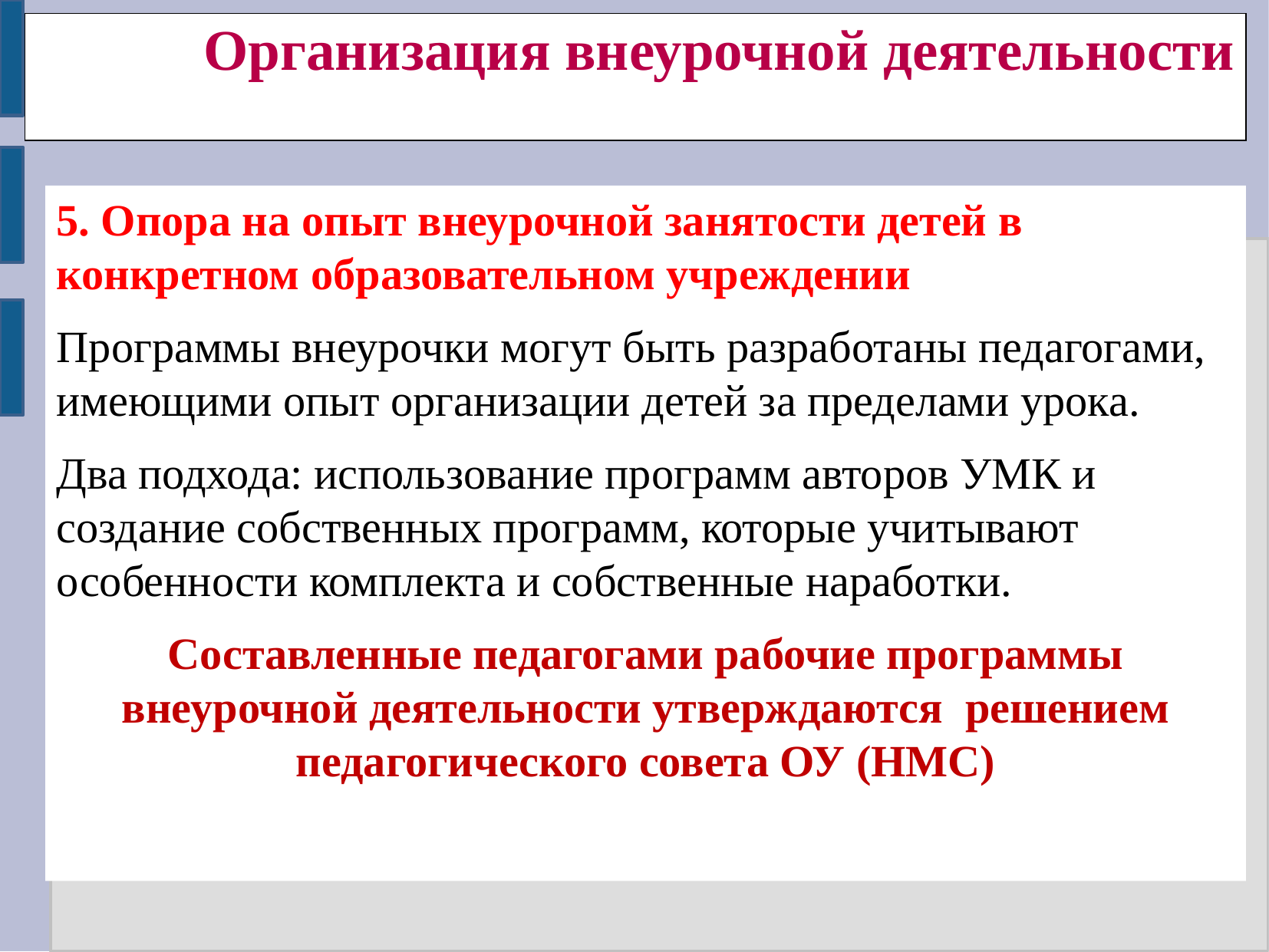

Организация внеурочной деятельности
5. Опора на опыт внеурочной занятости детей в конкретном образовательном учреждении
Программы внеурочки могут быть разработаны педагогами, имеющими опыт организации детей за пределами урока.
Два подхода: использование программ авторов УМК и создание собственных программ, которые учитывают особенности комплекта и собственные наработки.
Составленные педагогами рабочие программы внеурочной деятельности утверждаются  решением педагогического совета ОУ (НМС)